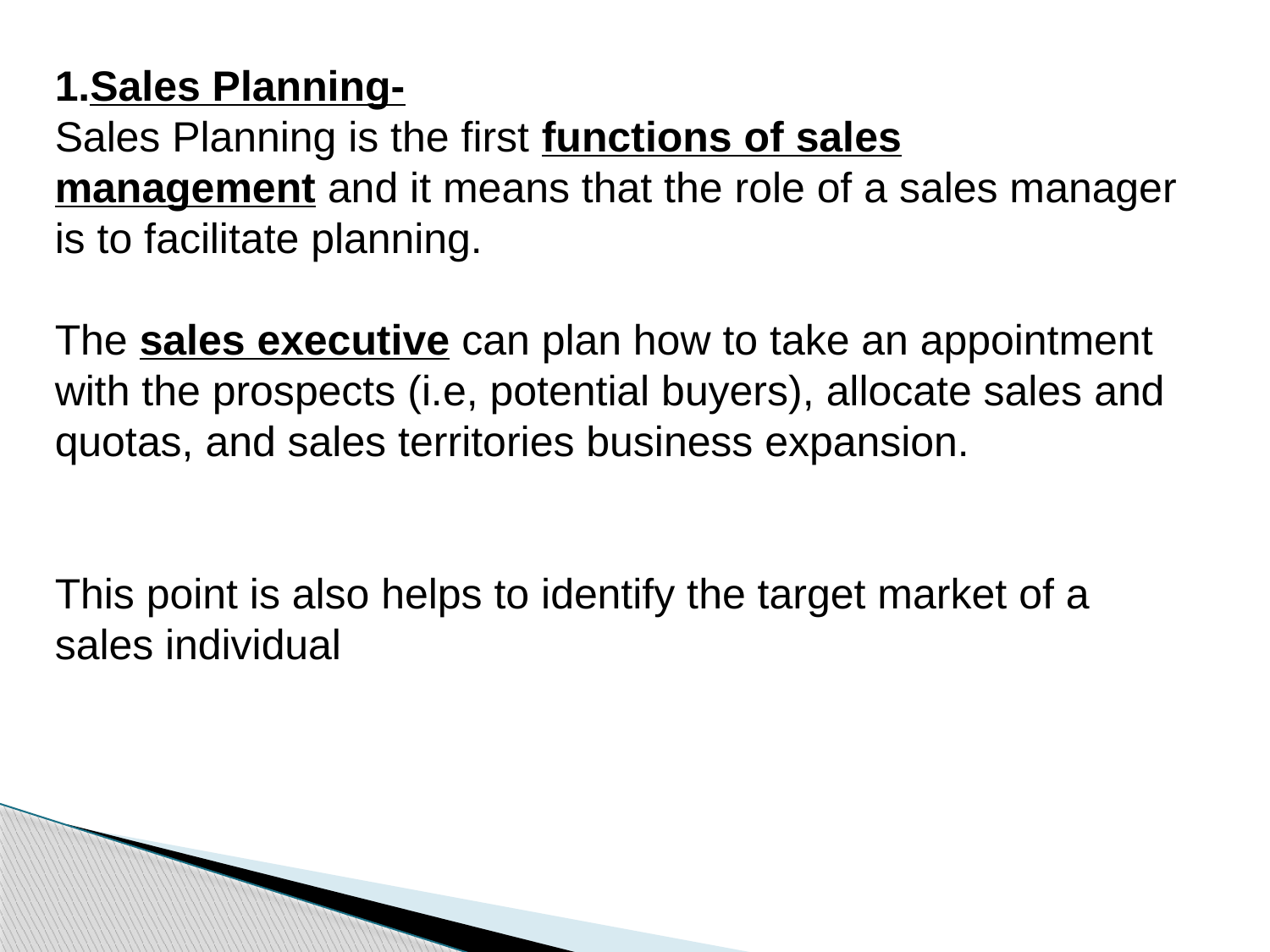

1.Sales Planning-
Sales Planning is the first functions of sales management and it means that the role of a sales manager is to facilitate planning.

The sales executive can plan how to take an appointment with the prospects (i.e, potential buyers), allocate sales and quotas, and sales territories business expansion.

This point is also helps to identify the target market of a sales individual